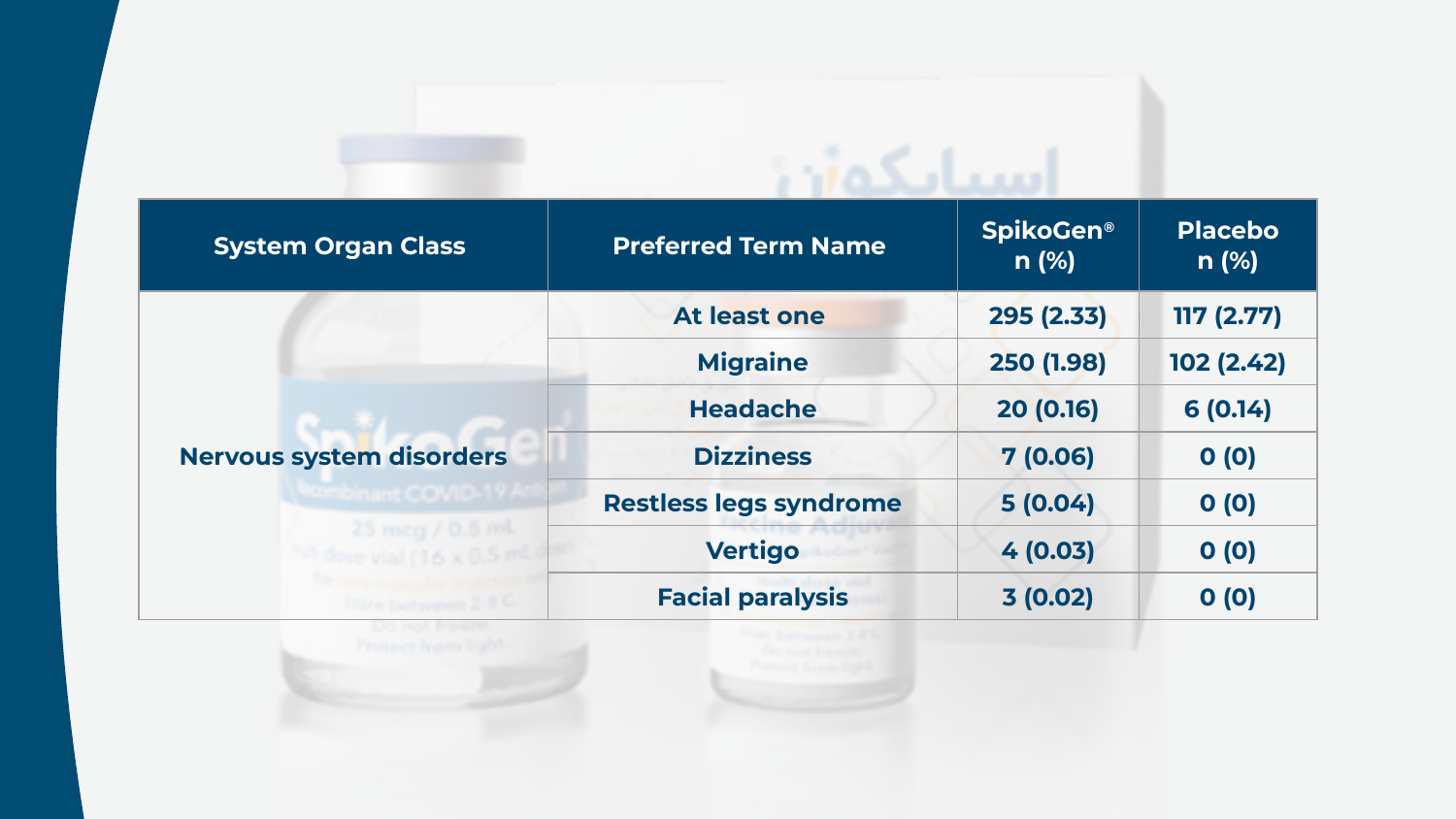

| System Organ Class | Preferred Term Name | SpikoGen® n (%) | Placebo n (%) |
| --- | --- | --- | --- |
| Nervous system disorders | At least one | 295 (2.33) | 117 (2.77) |
|  | Migraine | 250 (1.98) | 102 (2.42) |
|  | Headache | 20 (0.16) | 6 (0.14) |
|  | Dizziness | 7 (0.06) | 0 (0) |
|  | Restless legs syndrome | 5 (0.04) | 0 (0) |
|  | Vertigo | 4 (0.03) | 0 (0) |
|  | Facial paralysis | 3 (0.02) | 0 (0) |